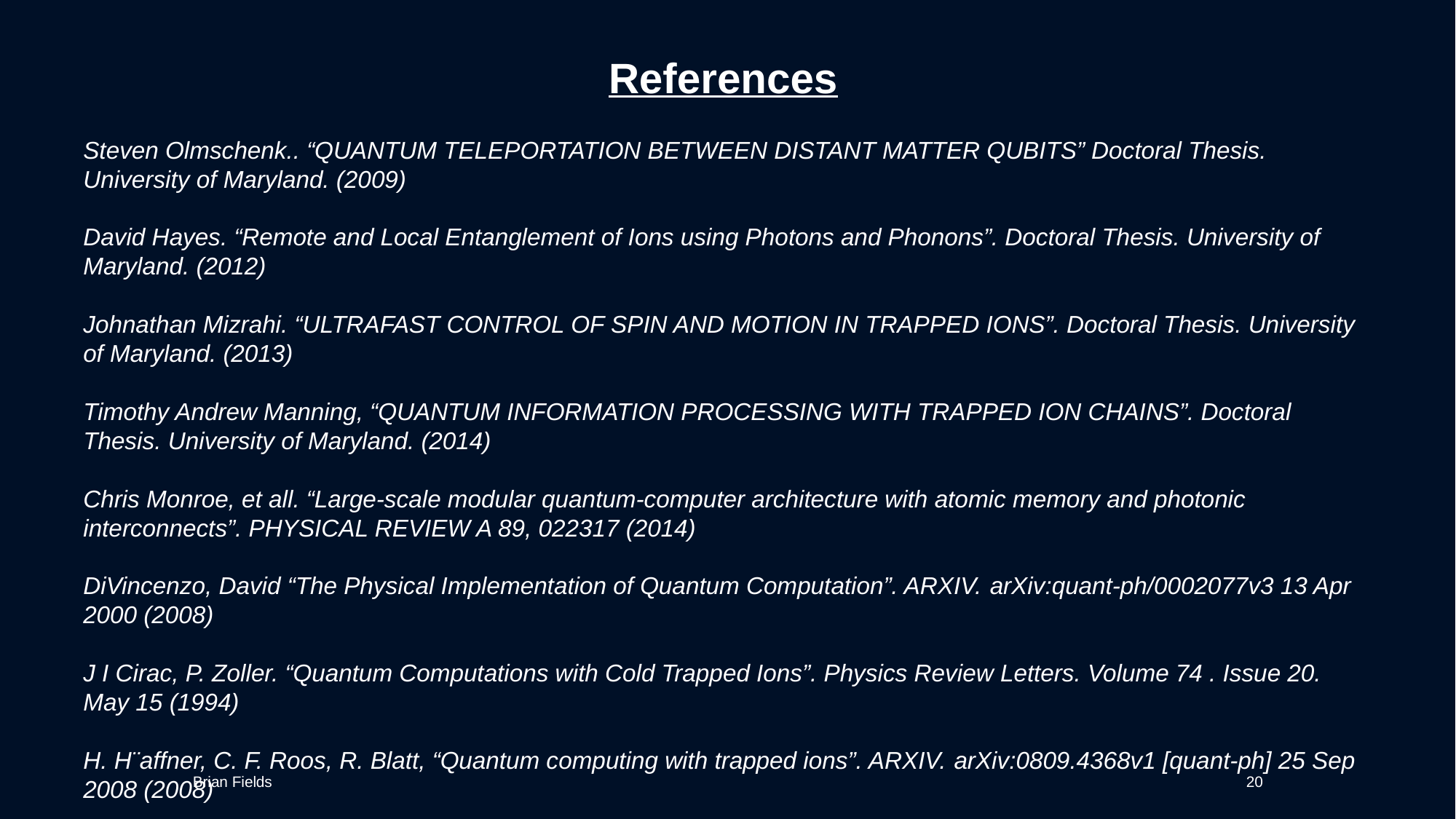

References

Steven Olmschenk.. “QUANTUM TELEPORTATION BETWEEN DISTANT MATTER QUBITS” Doctoral Thesis. University of Maryland. (2009)

David Hayes. “Remote and Local Entanglement of Ions using Photons and Phonons”. Doctoral Thesis. University of Maryland. (2012)

Johnathan Mizrahi. “ULTRAFAST CONTROL OF SPIN AND MOTION IN TRAPPED IONS”. Doctoral Thesis. University of Maryland. (2013)

Timothy Andrew Manning, “QUANTUM INFORMATION PROCESSING WITH TRAPPED ION CHAINS”. Doctoral Thesis. University of Maryland. (2014)

Chris Monroe, et all. “Large-scale modular quantum-computer architecture with atomic memory and photonic interconnects”. PHYSICAL REVIEW A 89, 022317 (2014)

DiVincenzo, David “The Physical Implementation of Quantum Computation”. ARXIV. arXiv:quant-ph/0002077v3 13 Apr 2000 (2008)

J I Cirac, P. Zoller. “Quantum Computations with Cold Trapped Ions”. Physics Review Letters. Volume 74 . Issue 20. May 15 (1994)

H. H¨affner, C. F. Roos, R. Blatt, “Quantum computing with trapped ions”. ARXIV. arXiv:0809.4368v1 [quant-ph] 25 Sep 2008 (2008)

Brian Fields

20